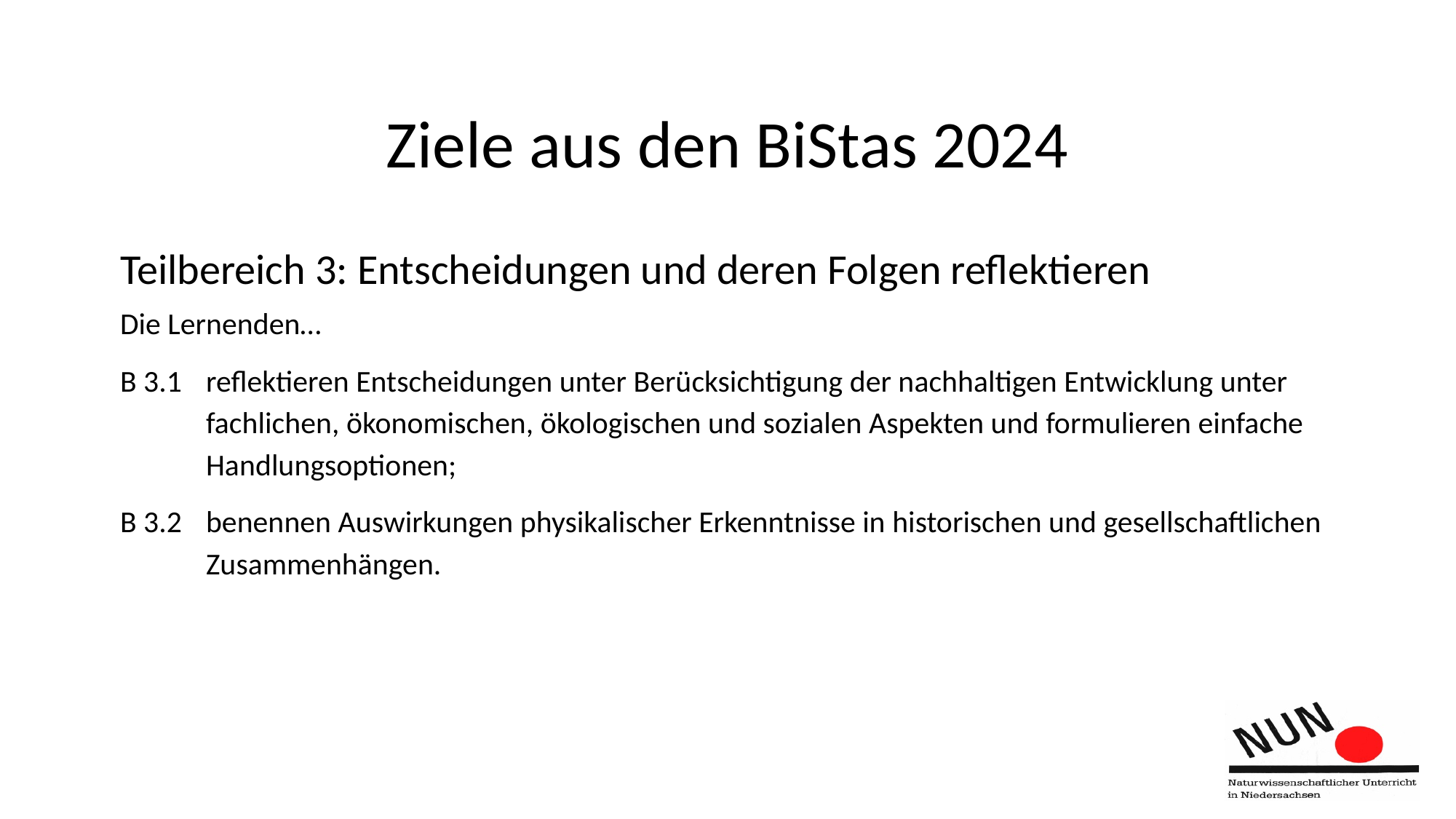

# Ziele aus den BiStas 2024
Teilbereich 3: Entscheidungen und deren Folgen reflektieren
Die Lernenden…
B 3.1 	reflektieren Entscheidungen unter Berücksichtigung der nachhaltigen Entwicklung unter fachlichen, ökonomischen, ökologischen und sozialen Aspekten und formulieren einfache Handlungsoptionen;
B 3.2 	benennen Auswirkungen physikalischer Erkenntnisse in historischen und gesellschaftlichen Zusammenhängen.